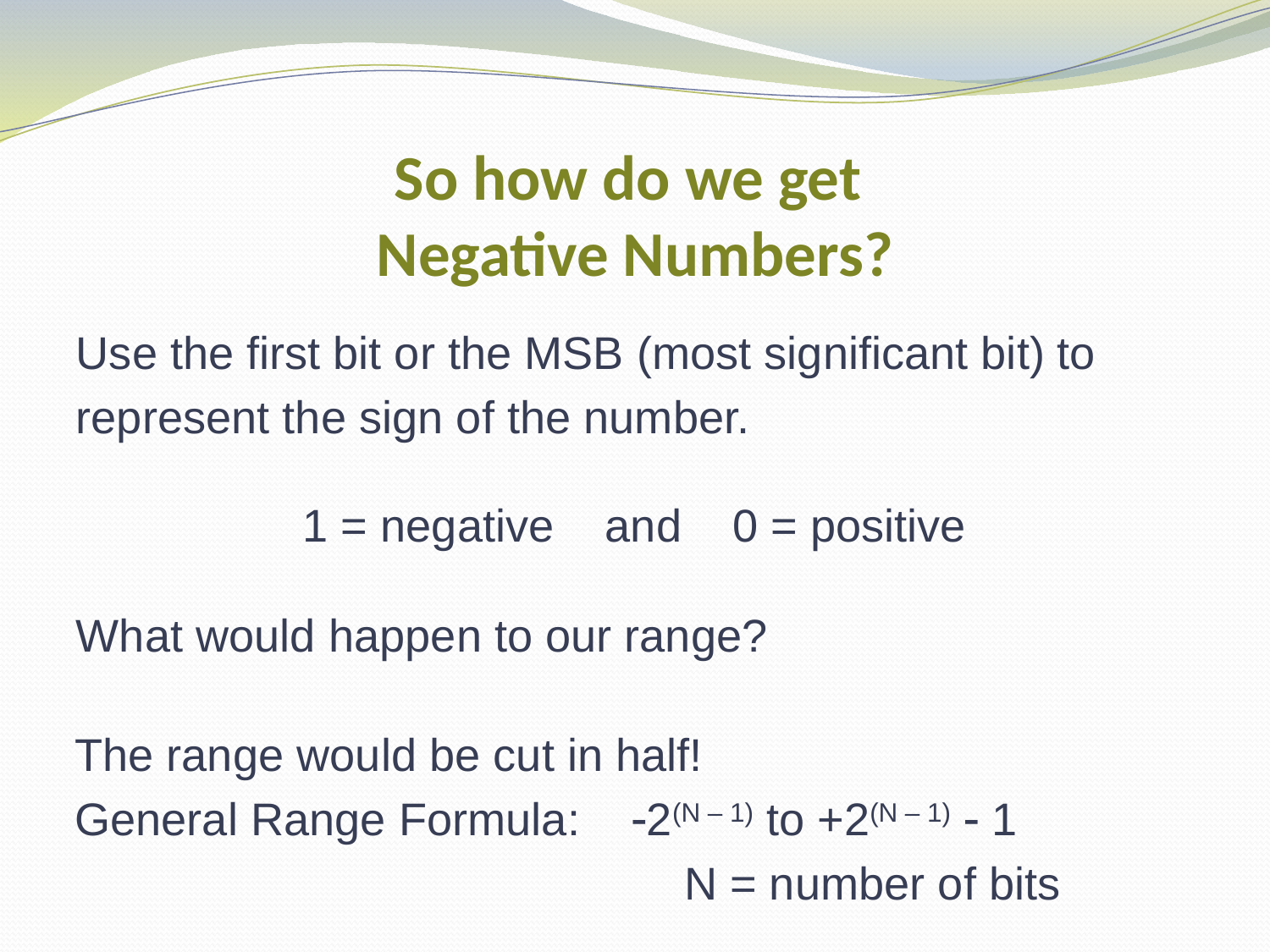

# So how do we get Negative Numbers?
Use the first bit or the MSB (most significant bit) to
represent the sign of the number.

1 = negative    and    0 = positive
What would happen to our range?
The range would be cut in half!
General Range Formula:    −2(N – 1) to +2(N – 1) − 1
					     N = number of bits